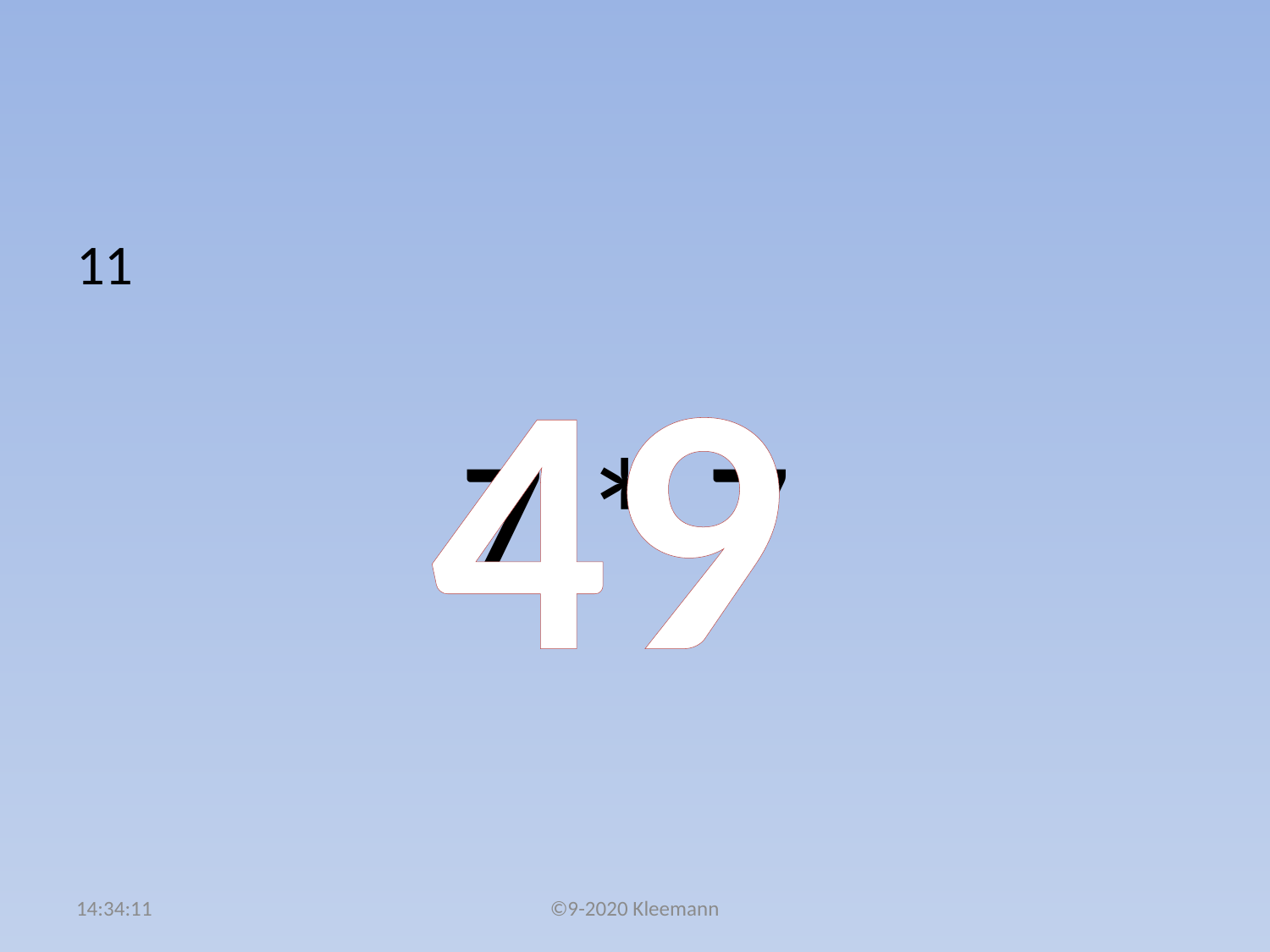

#
11

          7 * 7
49
14:34:11
©9-2020 Kleemann